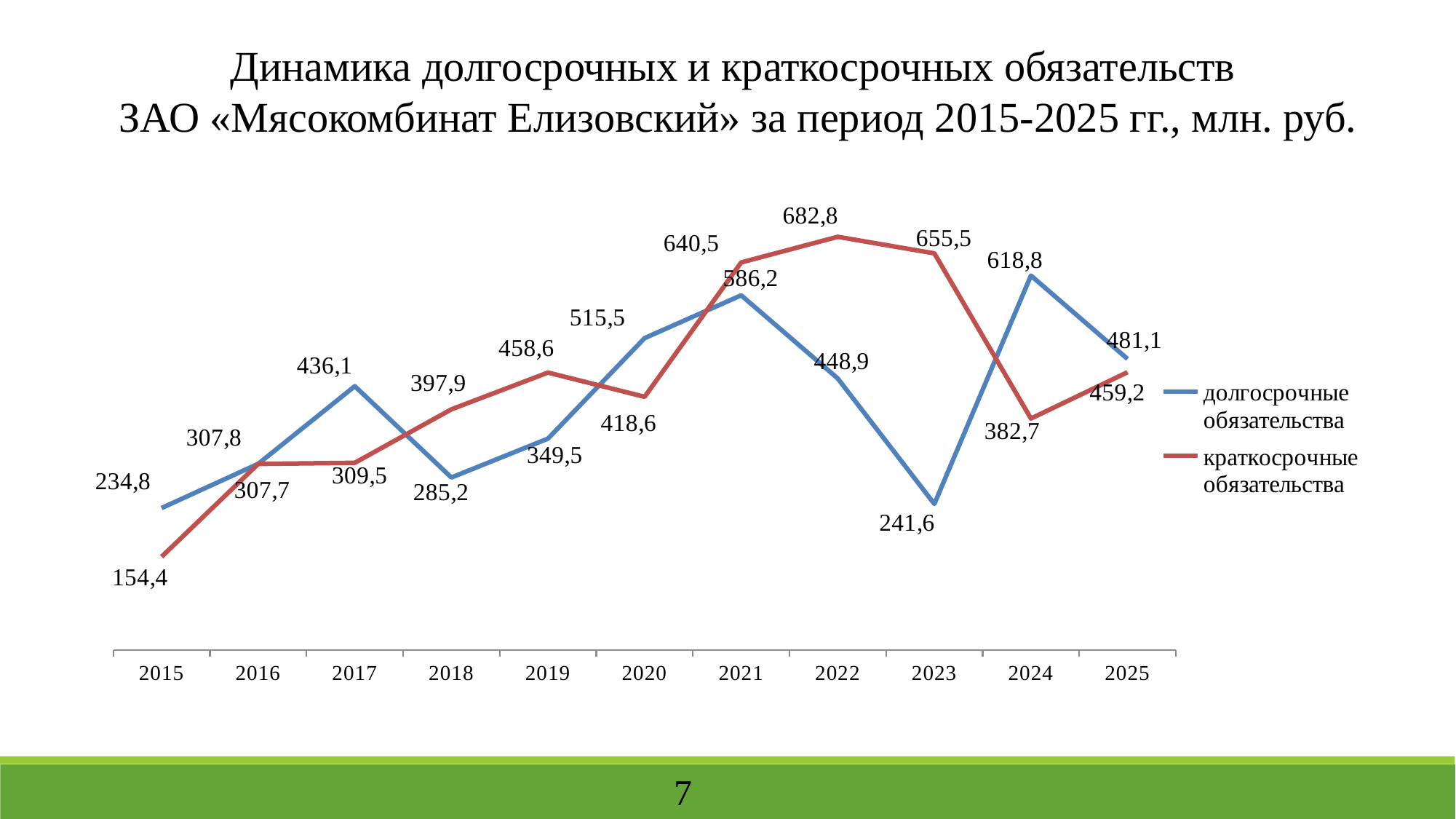

Динамика долгосрочных и краткосрочных обязательств
 ЗАО «Мясокомбинат Елизовский» за период 2015-2025 гг., млн. руб.

### Chart

| Category | долгосрочные обязательства | краткосрочные обязательства |
|---|---|---|
| 2015 | 234.8 | 154.4 |
| 2016 | 307.8 | 307.7 |
| 2017 | 436.1 | 309.5 |
| 2018 | 285.2 | 397.9 |
| 2019 | 349.5 | 458.6 |
| 2020 | 515.5 | 418.6 |
| 2021 | 586.2 | 640.5 |
| 2022 | 448.9 | 682.8 |
| 2023 | 241.6 | 655.5 |
| 2024 | 618.8 | 382.7 |
| 2025 | 481.1 | 459.2 |
7